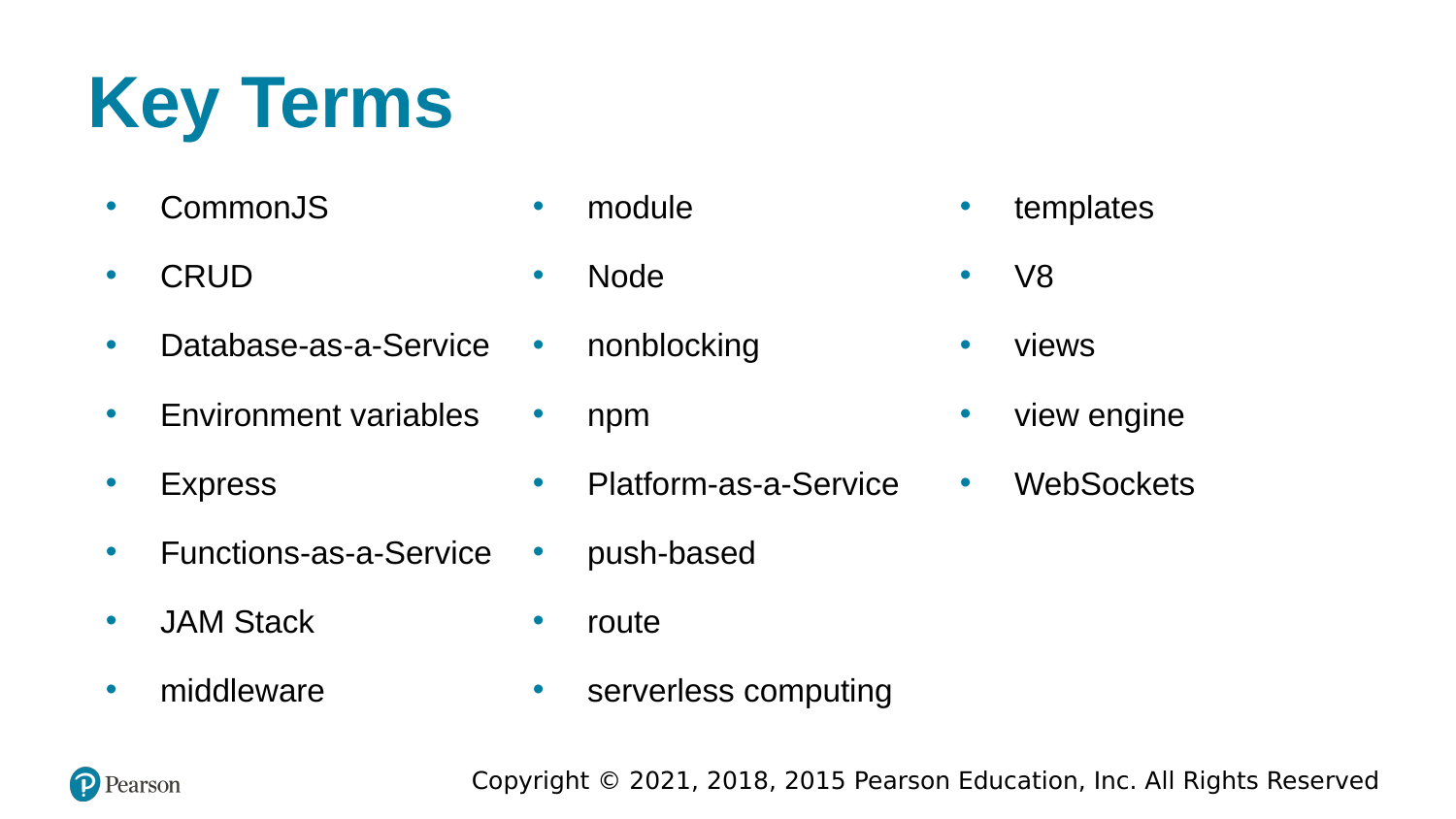

# Key Terms
CommonJS
CRUD
Database-as-a-Service
Environment variables
Express
Functions-as-a-Service
JAM Stack
middleware
module
Node
nonblocking
npm
Platform-as-a-Service
push-based
route
serverless computing
templates
V8
views
view engine
WebSockets